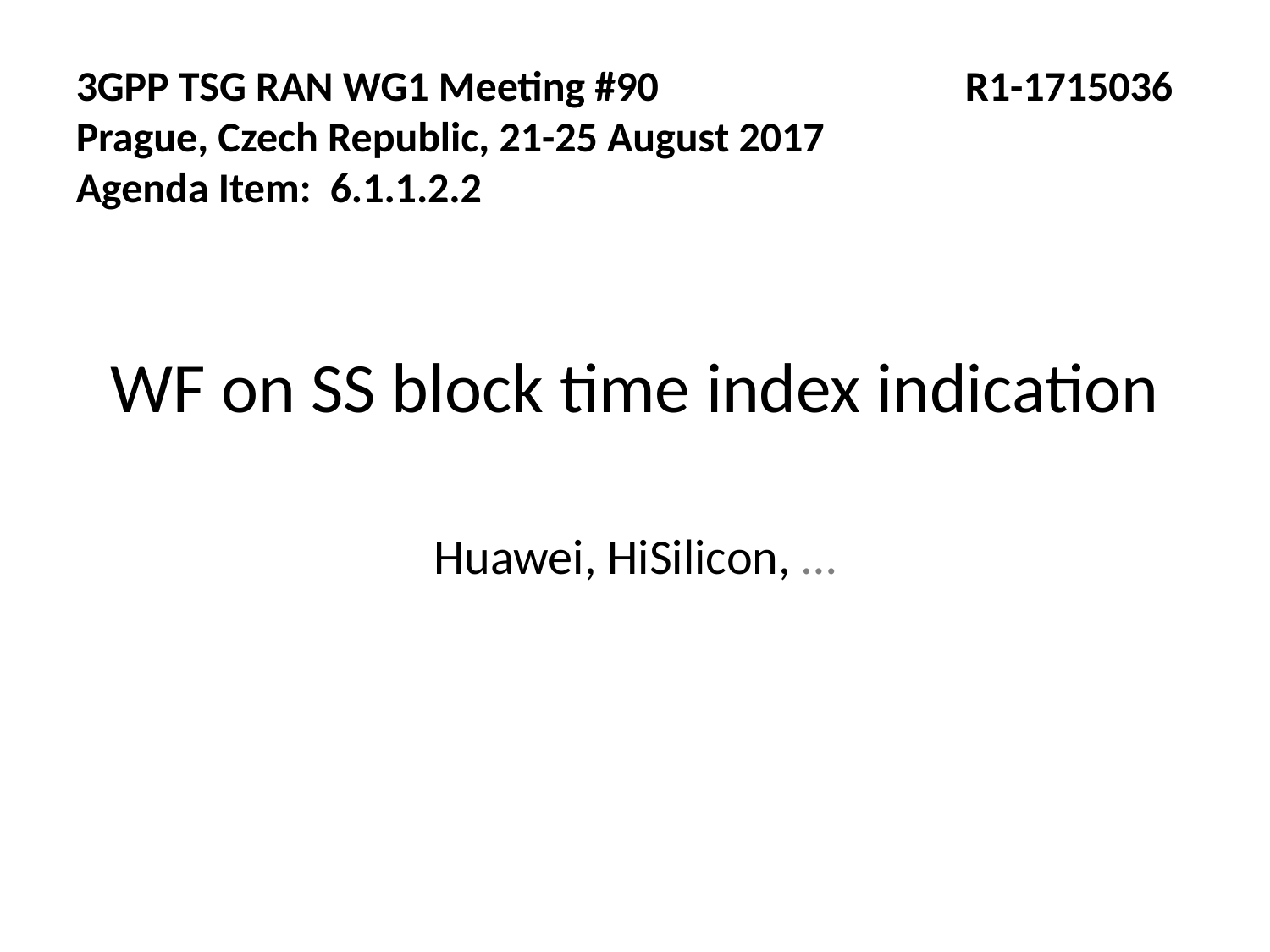

3GPP TSG RAN WG1 Meeting #90			R1-1715036
Prague, Czech Republic, 21-25 August 2017
Agenda Item:	6.1.1.2.2
WF on SS block time index indication
Huawei, HiSilicon, …